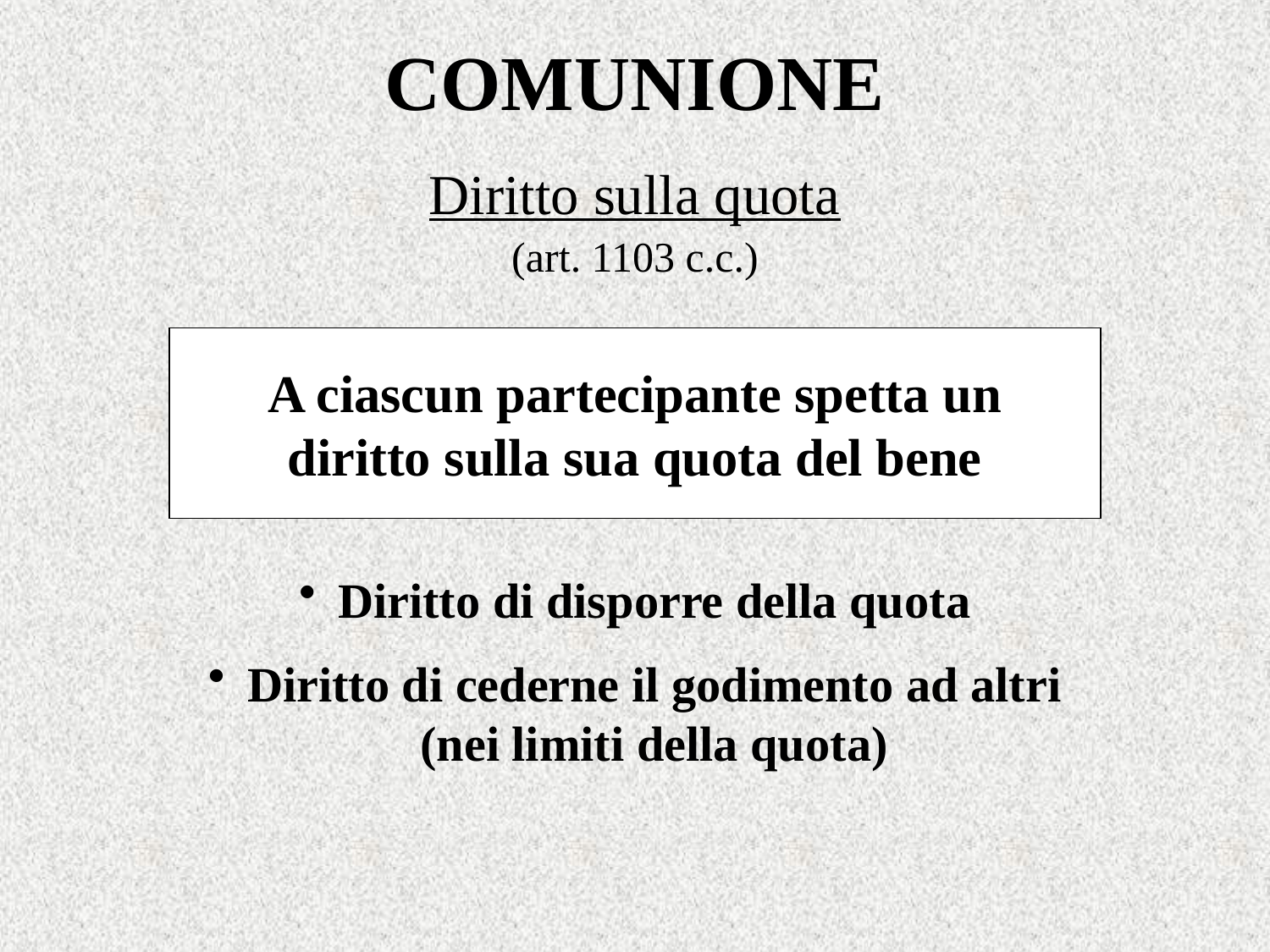

# COMUNIONE
Diritto sulla quota
(art. 1103 c.c.)
A ciascun partecipante spetta un
diritto sulla sua quota del bene
Diritto di disporre della quota
Diritto di cederne il godimento ad altri (nei limiti della quota)